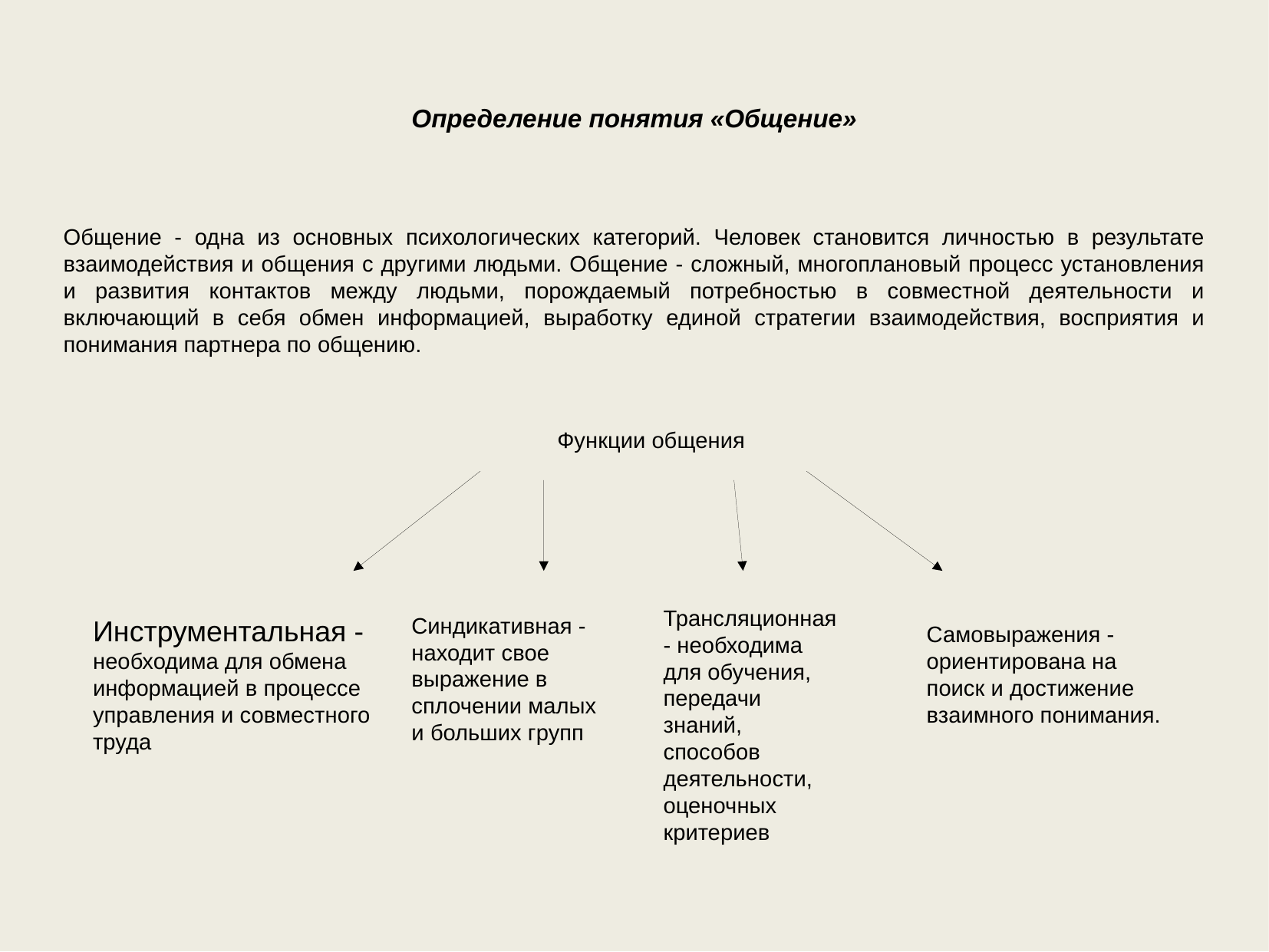

Определение понятия «Общение»
Общение - одна из основных психологических категорий. Человек становится личностью в результате взаимодействия и общения с другими людьми. Общение - сложный, многоплановый процесс установления и развития контактов между людьми, порождаемый потребностью в совместной деятельности и включающий в себя обмен информацией, выработку единой стратегии взаимодействия, восприятия и понимания партнера по общению.

                                                                              Функции общения

Синдикативная - находит свое выражение в сплочении малых и больших групп

Самовыражения - ориентирована на поиск и достижение взаимного понимания.
Трансляционная- необходима для обучения, передачи знаний, способов деятельности, оценочных критериев
Инструментальная -
необходима для обмена информацией в процессе управления и совместного труда